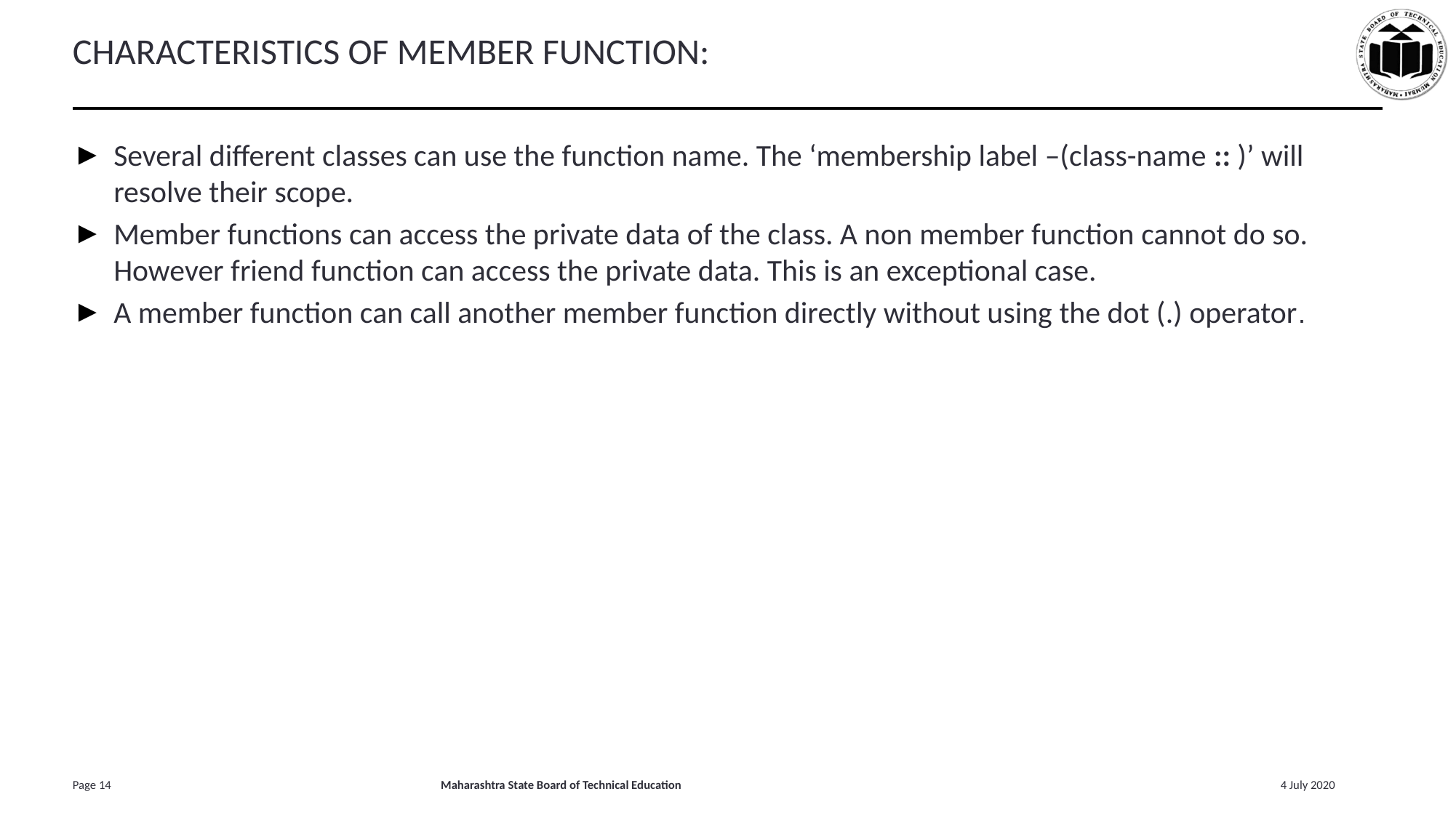

# CHARACTERISTICS OF MEMBER FUNCTION:
Several different classes can use the function name. The ‘membership label –(class-name :: )’ will resolve their scope.
Member functions can access the private data of the class. A non member function cannot do so. However friend function can access the private data. This is an exceptional case.
A member function can call another member function directly without using the dot (.) operator.